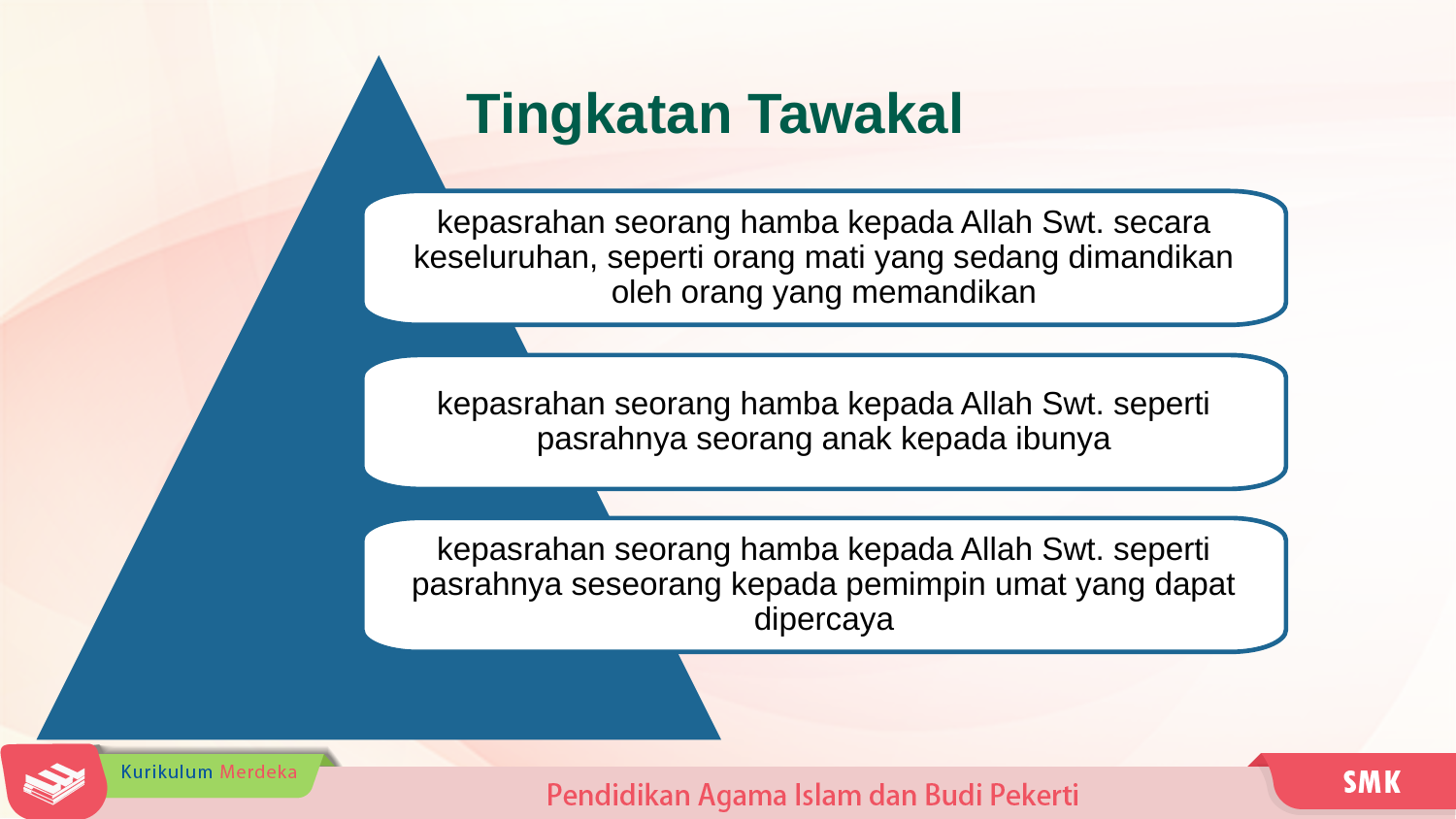

Tingkatan Tawakal
kepasrahan seorang hamba kepada Allah Swt. secara keseluruhan, seperti orang mati yang sedang dimandikan oleh orang yang memandikan
kepasrahan seorang hamba kepada Allah Swt. seperti pasrahnya seorang anak kepada ibunya
kepasrahan seorang hamba kepada Allah Swt. seperti pasrahnya seseorang kepada pemimpin umat yang dapat dipercaya